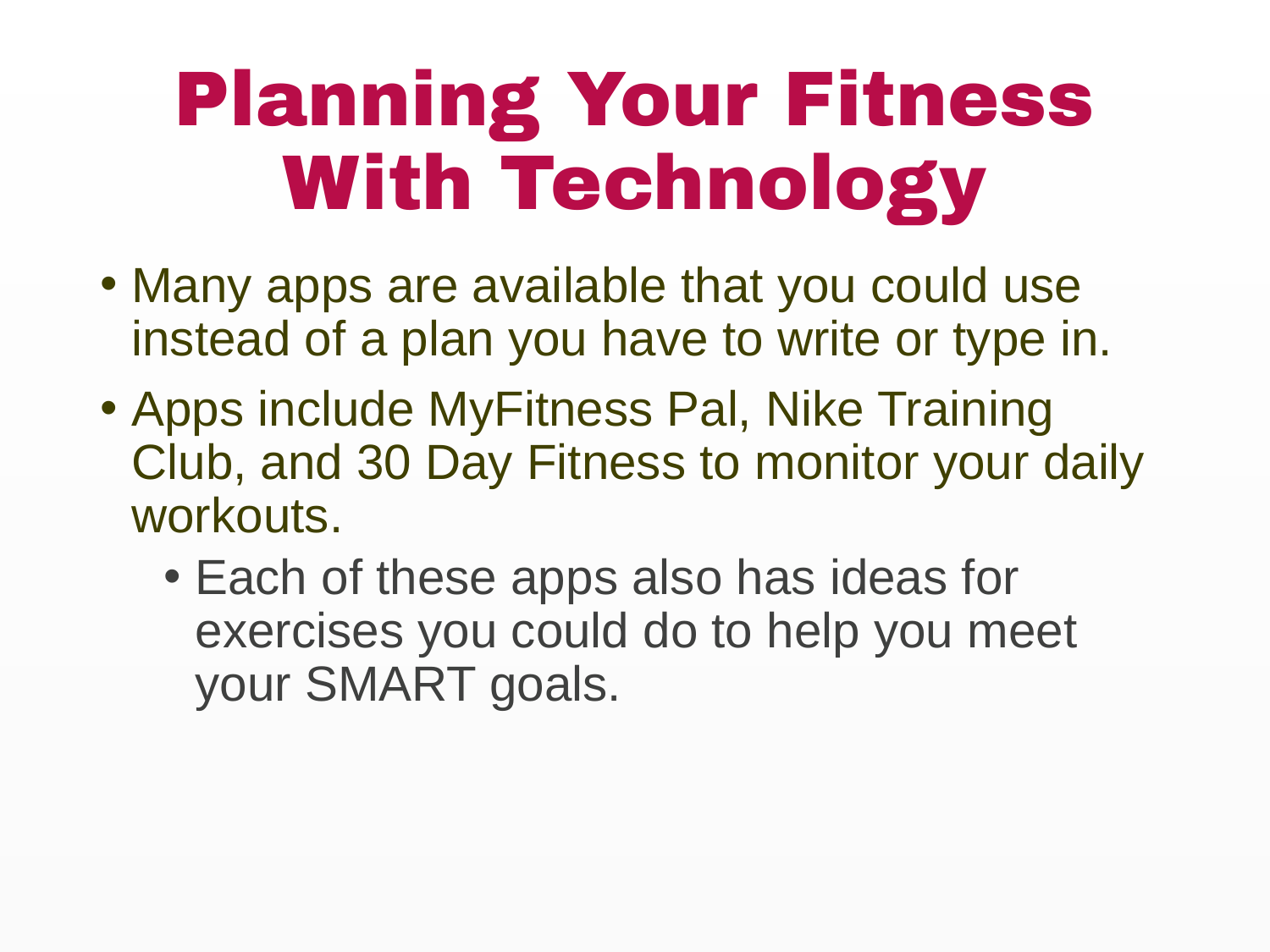

# Planning Your Fitness With Technology
Many apps are available that you could use instead of a plan you have to write or type in.
Apps include MyFitness Pal, Nike Training Club, and 30 Day Fitness to monitor your daily workouts.
Each of these apps also has ideas for exercises you could do to help you meet your SMART goals.